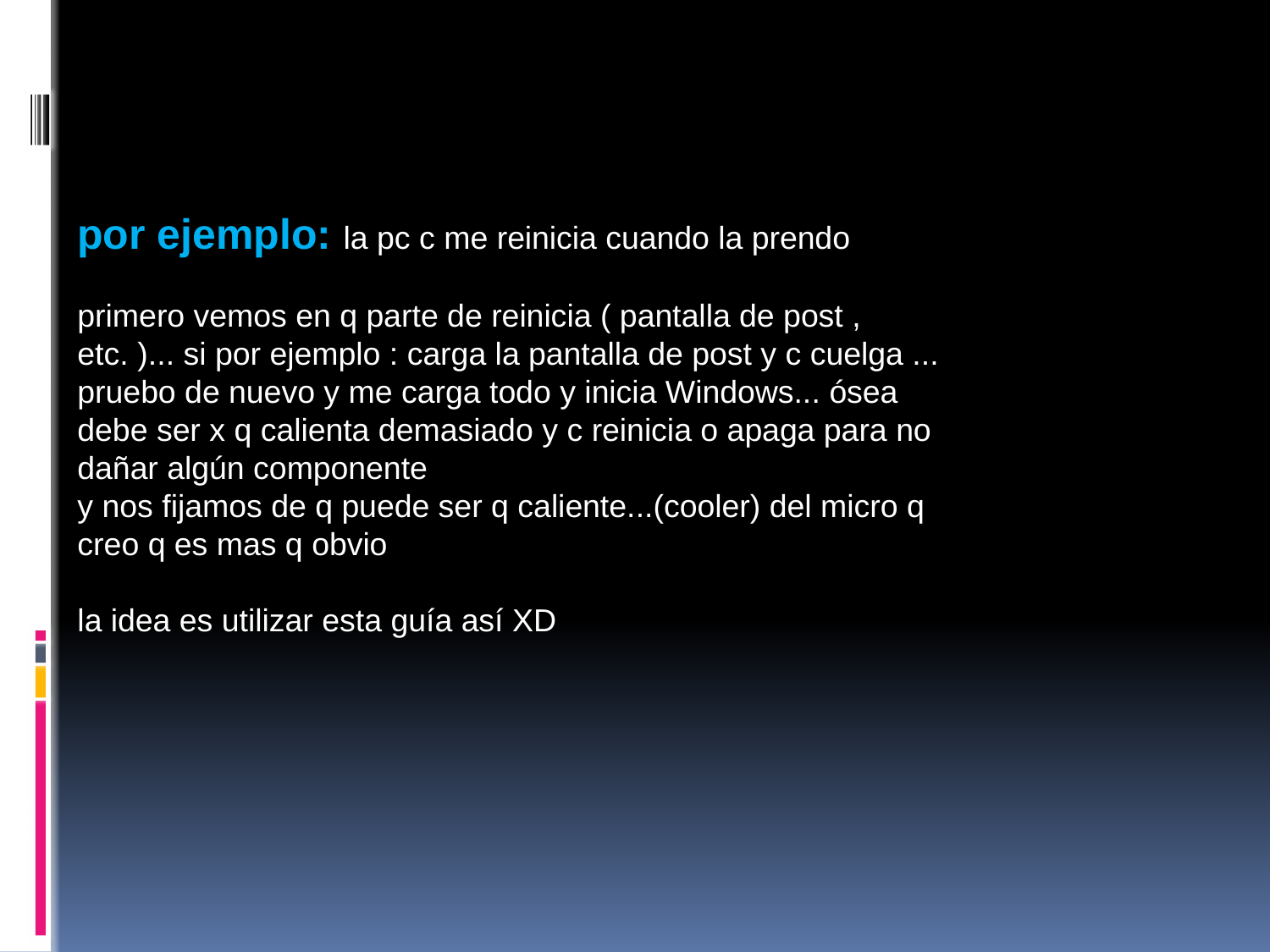

por ejemplo: la pc c me reinicia cuando la prendo

primero vemos en q parte de reinicia ( pantalla de post , etc. )... si por ejemplo : carga la pantalla de post y c cuelga ... pruebo de nuevo y me carga todo y inicia Windows... ósea debe ser x q calienta demasiado y c reinicia o apaga para no dañar algún componente
y nos fijamos de q puede ser q caliente...(cooler) del micro q creo q es mas q obvio

la idea es utilizar esta guía así XD